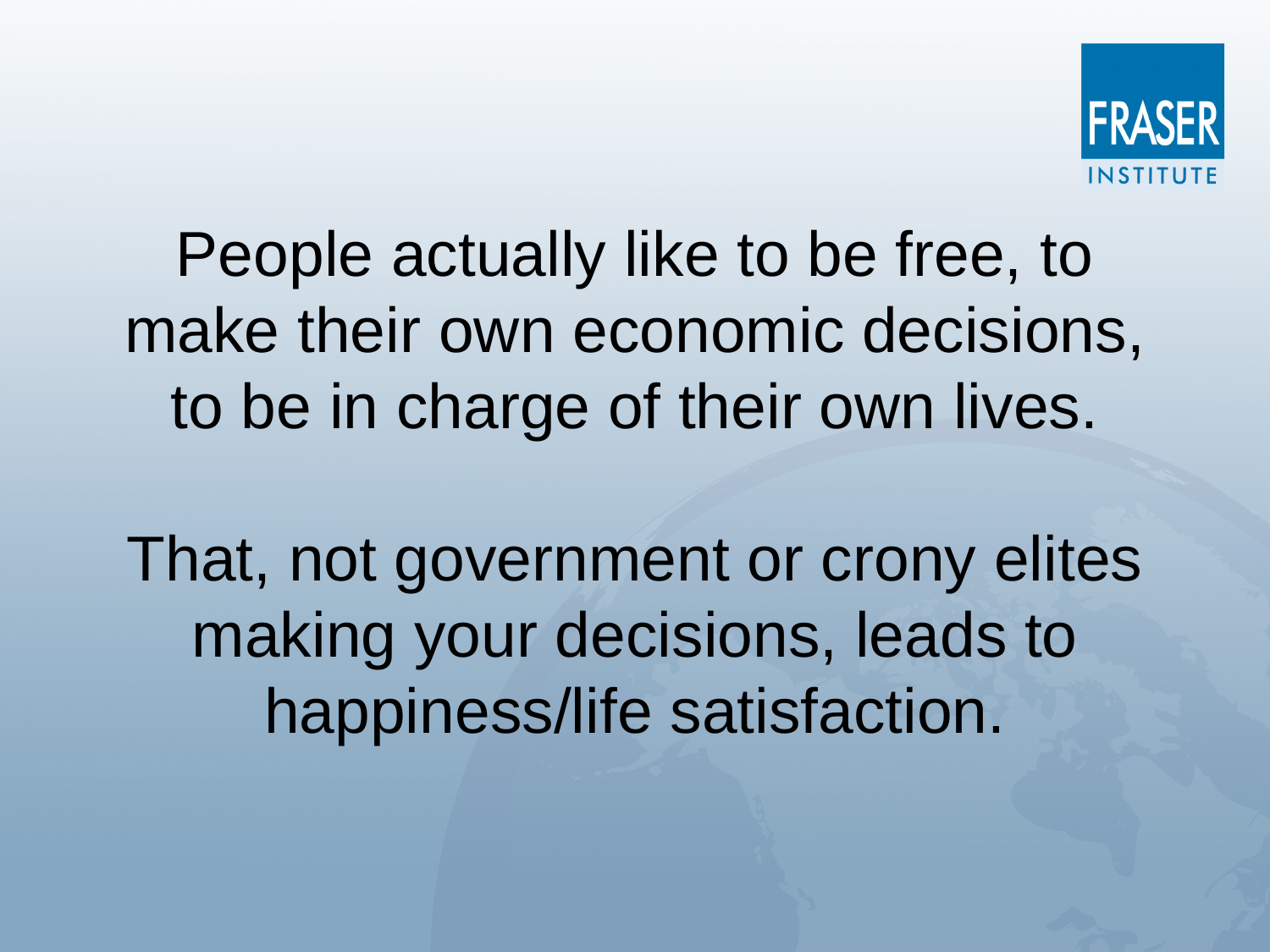

# People actually like to be free, to make their own economic decisions, to be in charge of their own lives. That, not government or crony elites making your decisions, leads to happiness/life satisfaction.